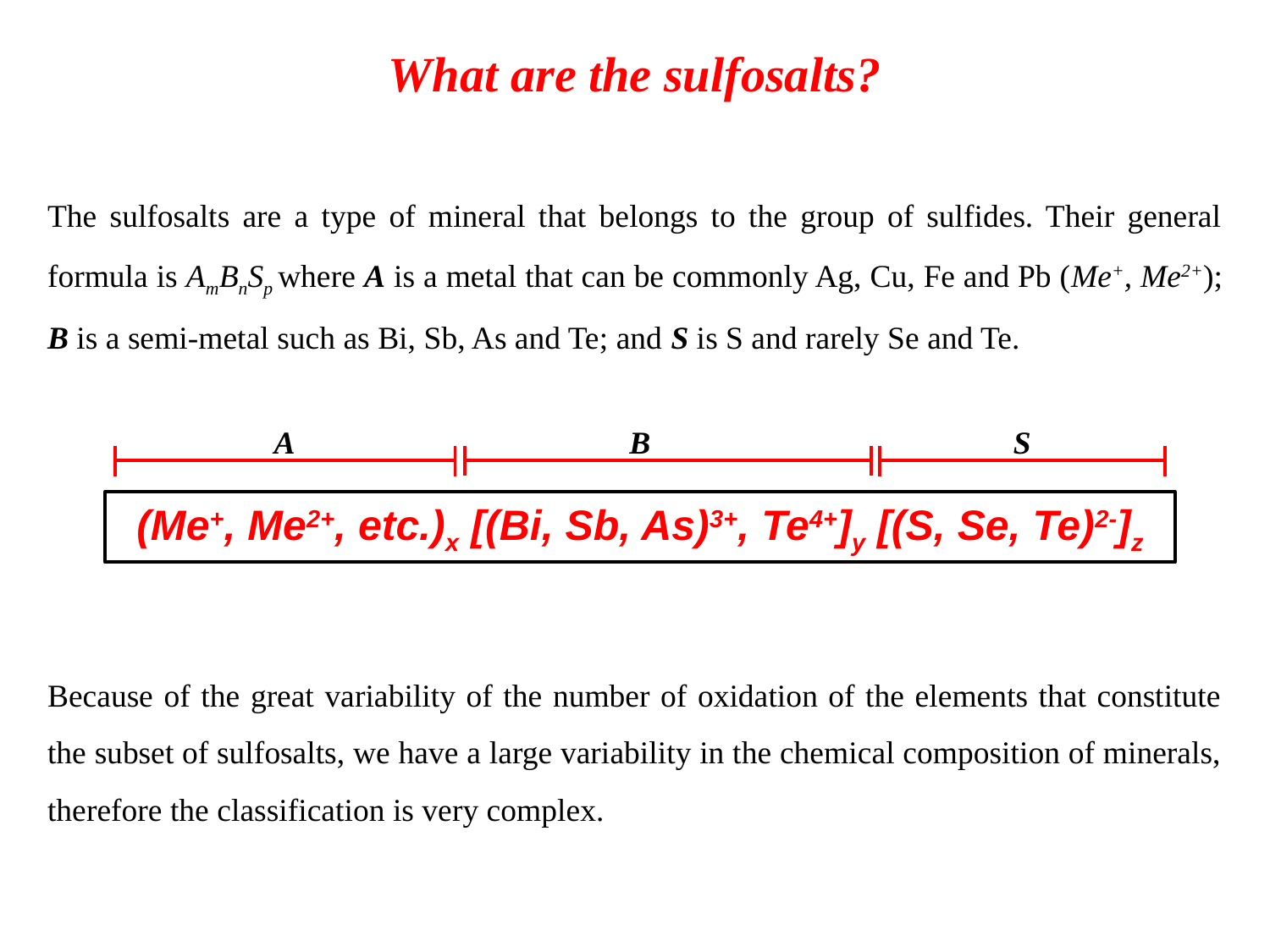

What are the sulfosalts?
The sulfosalts are a type of mineral that belongs to the group of sulfides. Their general formula is AmBnSp where A is a metal that can be commonly Ag, Cu, Fe and Pb (Me+, Me2+); B is a semi-metal such as Bi, Sb, As and Te; and S is S and rarely Se and Te.
A
B
S
(Me+, Me2+, etc.)x [(Bi, Sb, As)3+, Te4+]y [(S, Se, Te)2-]z
Because of the great variability of the number of oxidation of the elements that constitute the subset of sulfosalts, we have a large variability in the chemical composition of minerals, therefore the classification is very complex.